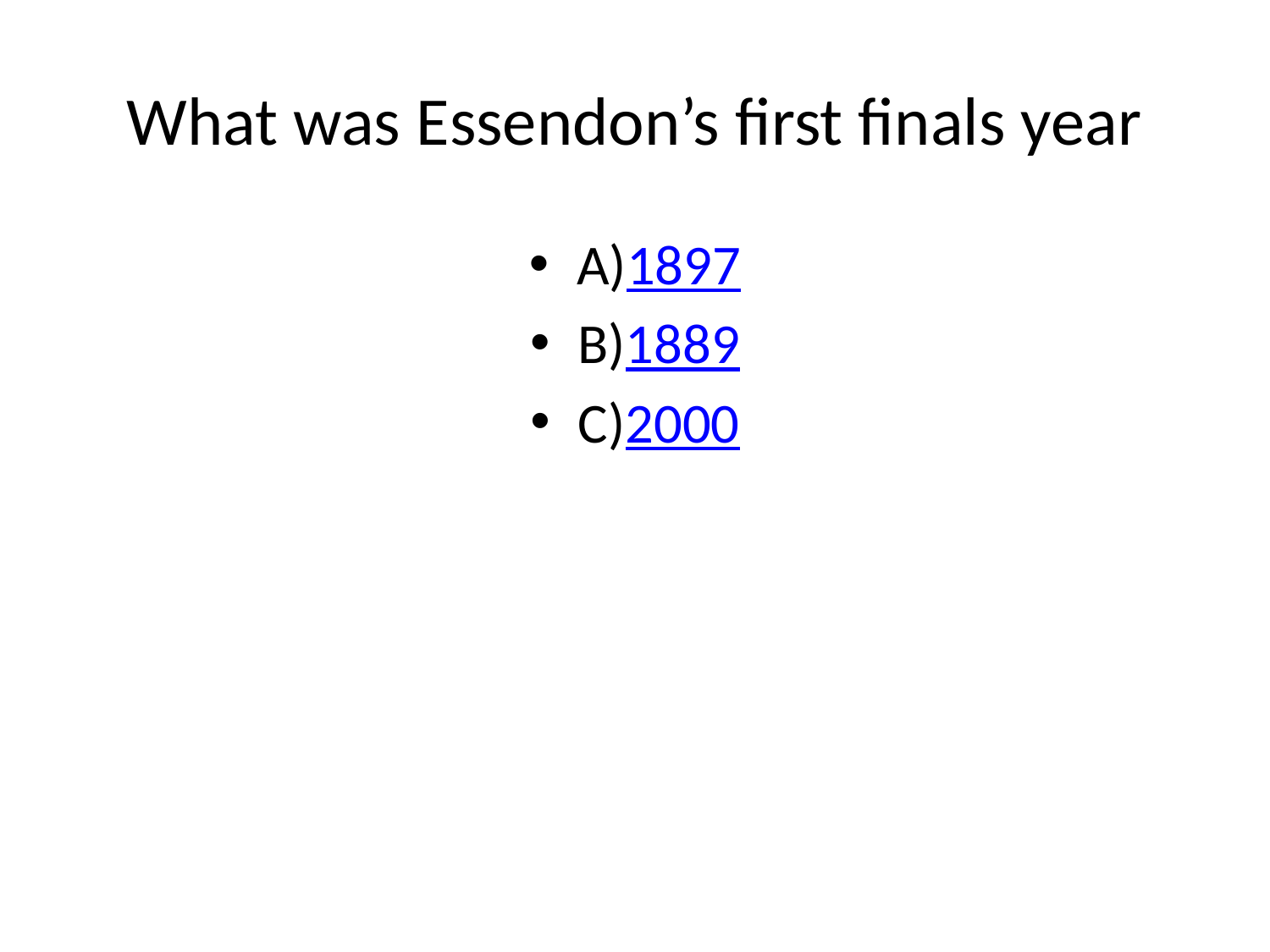

# What was Essendon’s first finals year
A)1897
B)1889
C)2000